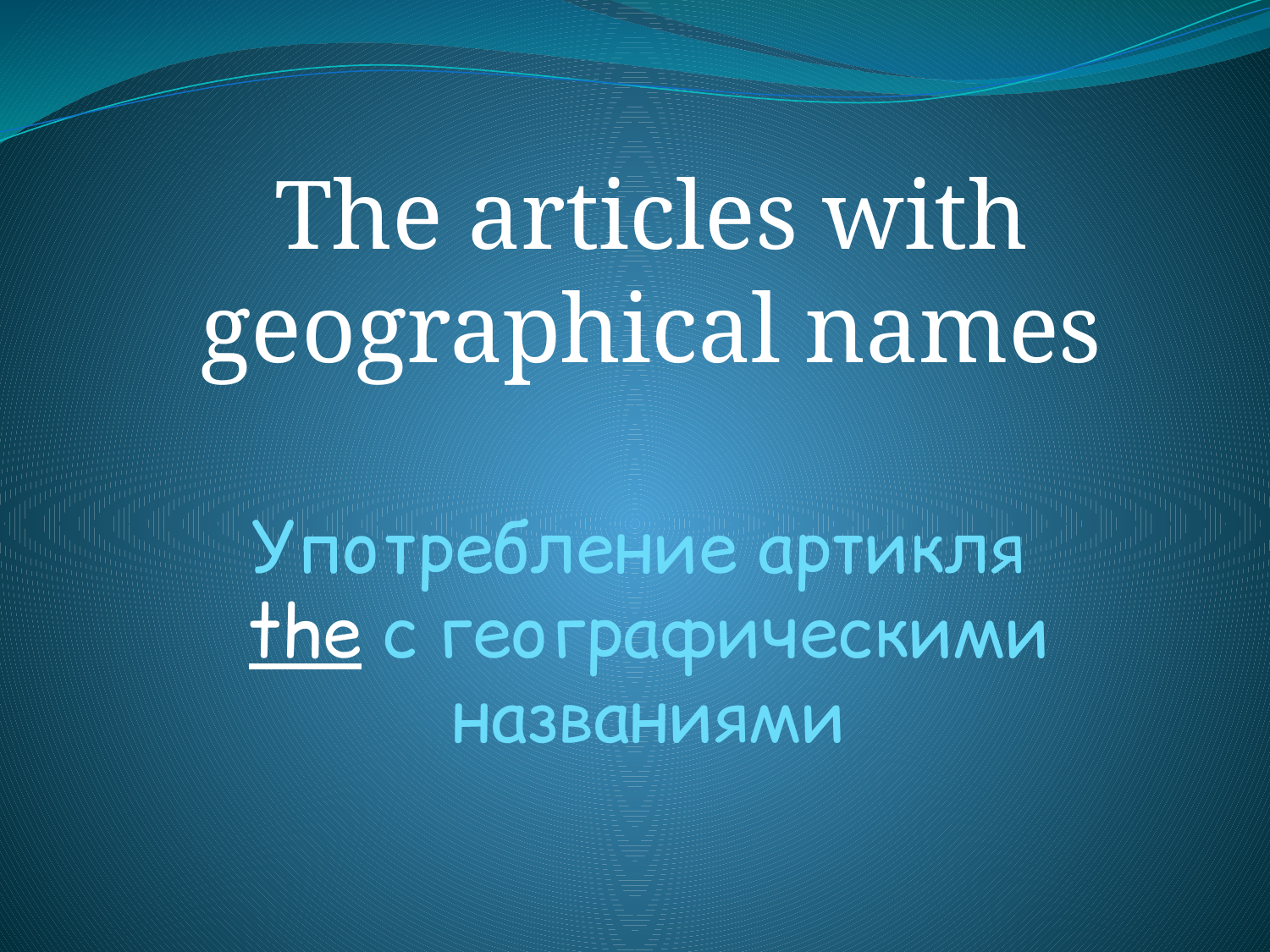

The articles with geographical names
#
Употребление артикля
the с географическими названиями